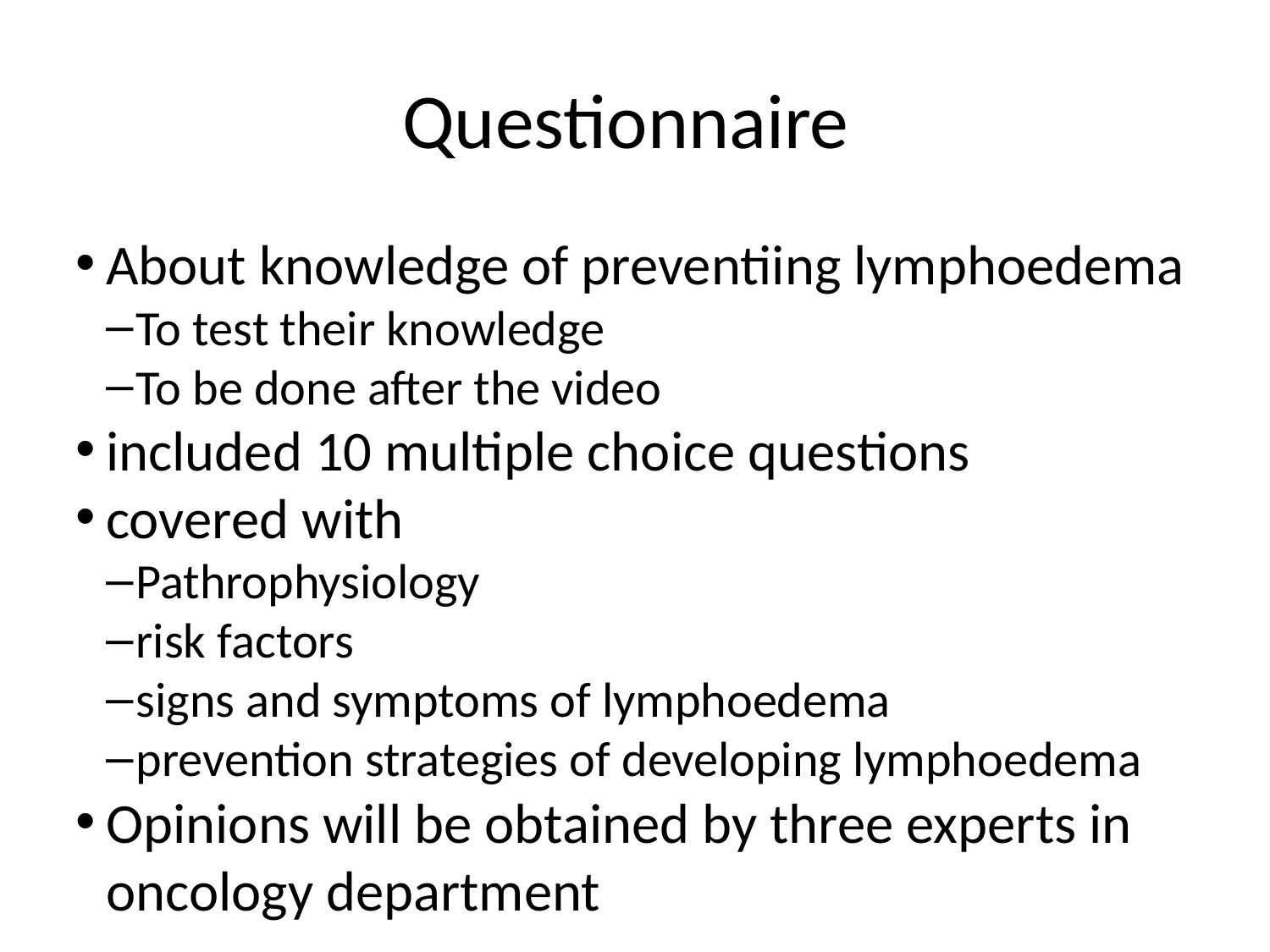

Questionnaire
About knowledge of preventiing lymphoedema
To test their knowledge
To be done after the video
included 10 multiple choice questions
covered with
Pathrophysiology
risk factors
signs and symptoms of lymphoedema
prevention strategies of developing lymphoedema
Opinions will be obtained by three experts in oncology department